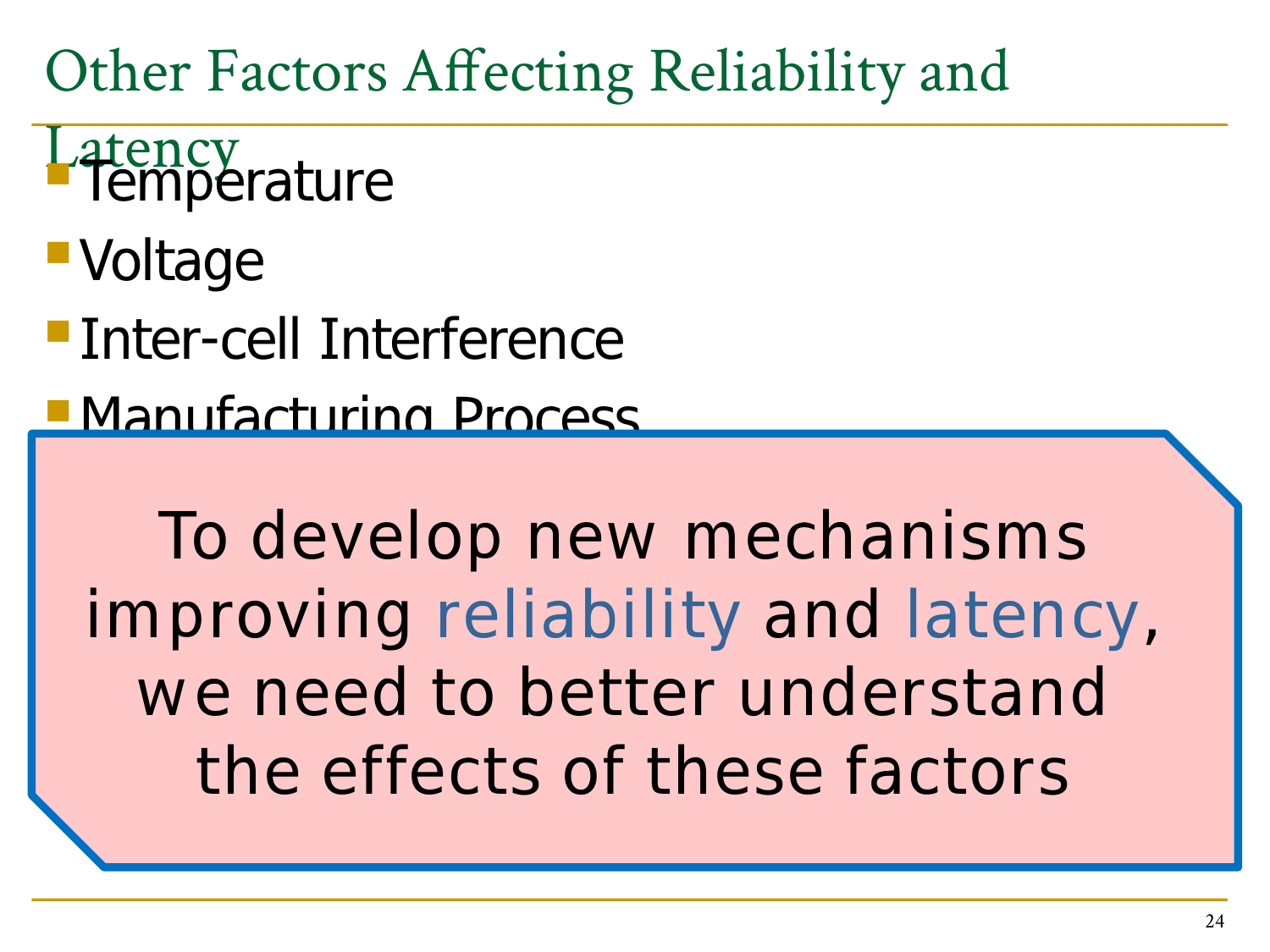

# Other Factors Affecting Reliability and Latency
Temperature
Voltage
Inter-cell Interference
Manufacturing Process
Retention Time
…
To develop new mechanisms
improving reliability and latency,
we need to better understand
the effects of these factors
24